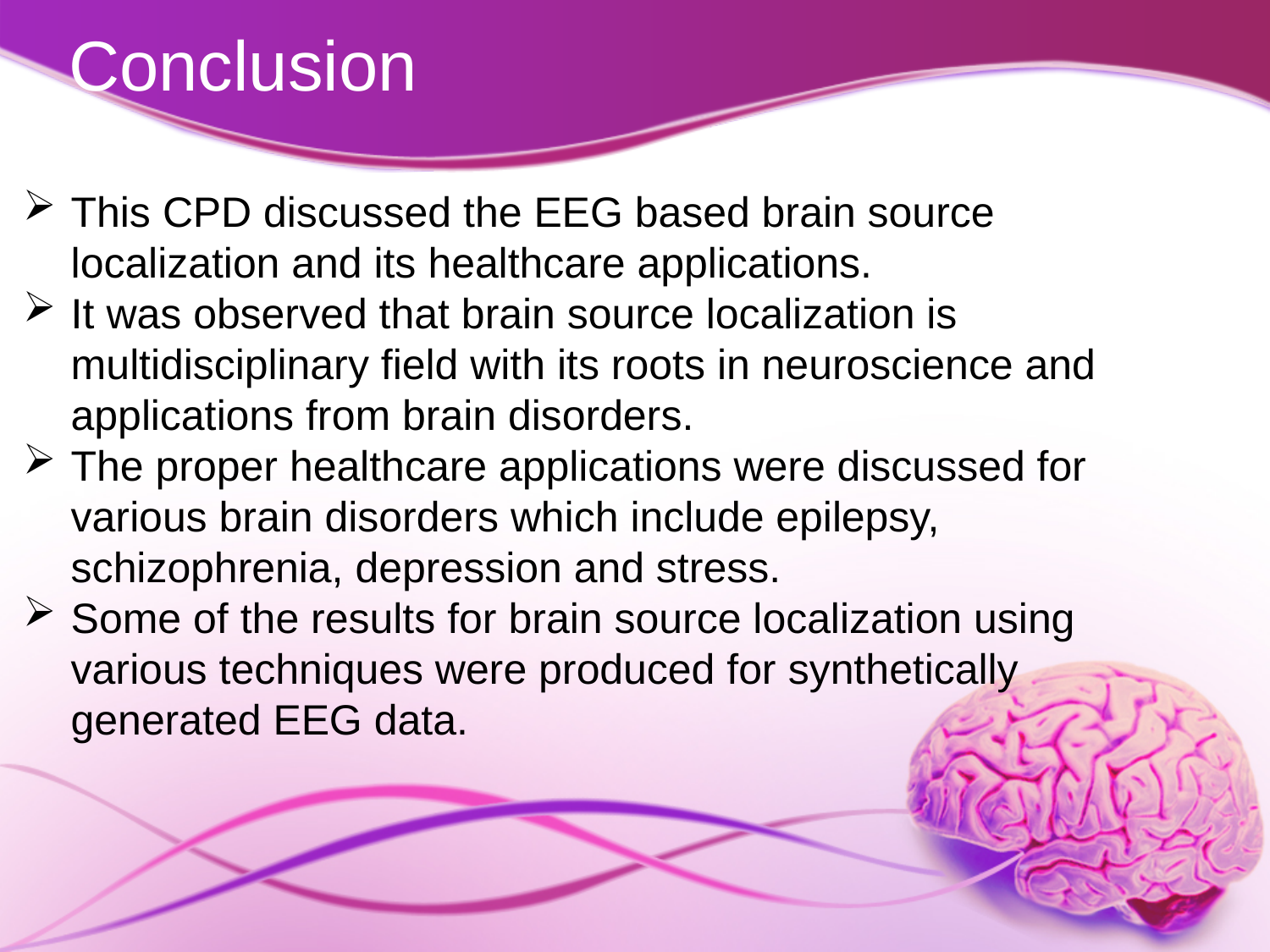

# Conclusion

This CPD discussed the EEG based brain source localization and its healthcare applications.
It was observed that brain source localization is multidisciplinary field with its roots in neuroscience and applications from brain disorders.
The proper healthcare applications were discussed for various brain disorders which include epilepsy, schizophrenia, depression and stress.
Some of the results for brain source localization using various techniques were produced for synthetically generated EEG data.